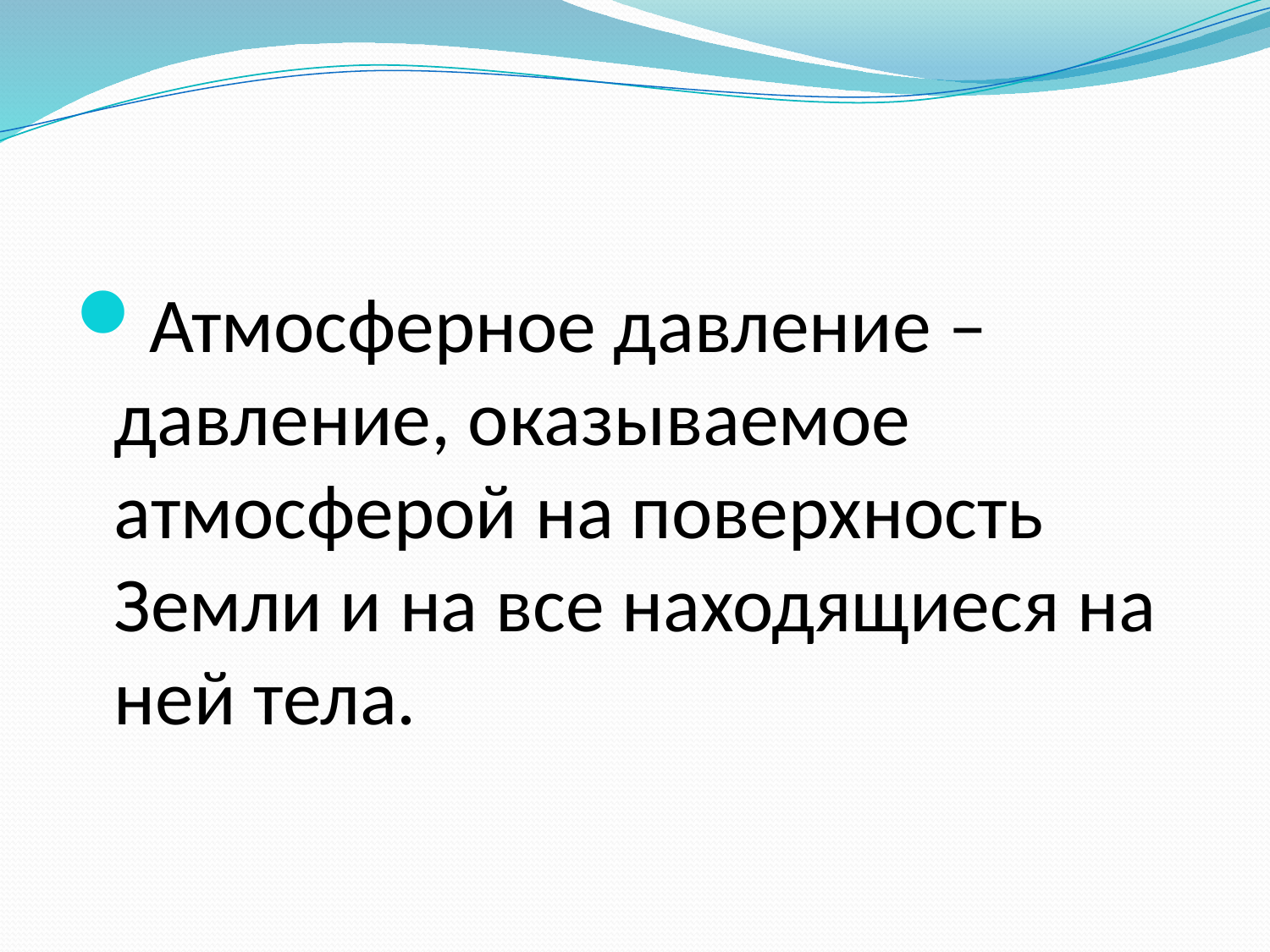

Атмосферное давление – давление, оказываемое атмосферой на поверхность Земли и на все находящиеся на ней тела.